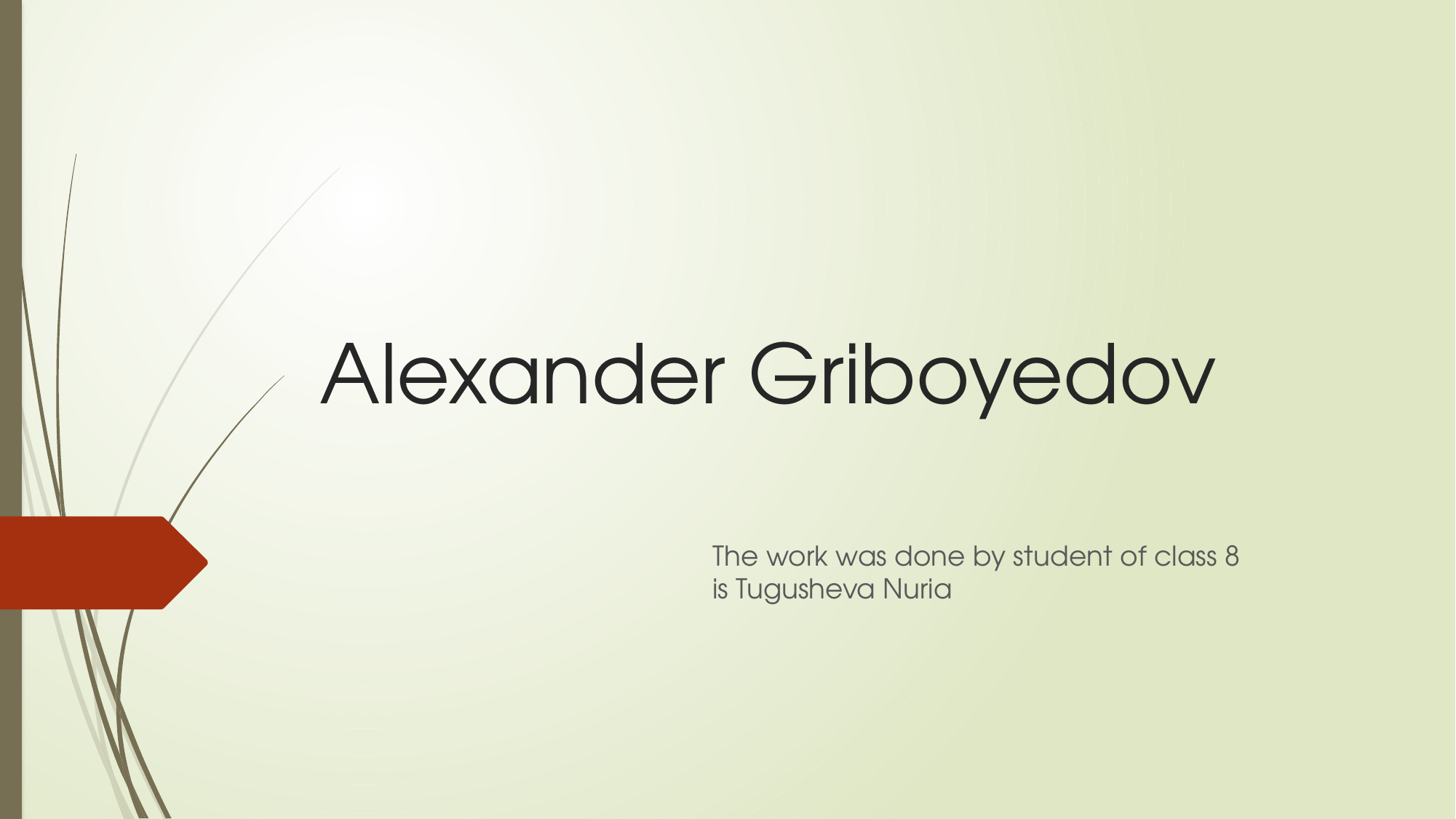

# Alexander Griboyedov
The work was done by student of class 8 is Tugusheva Nuria